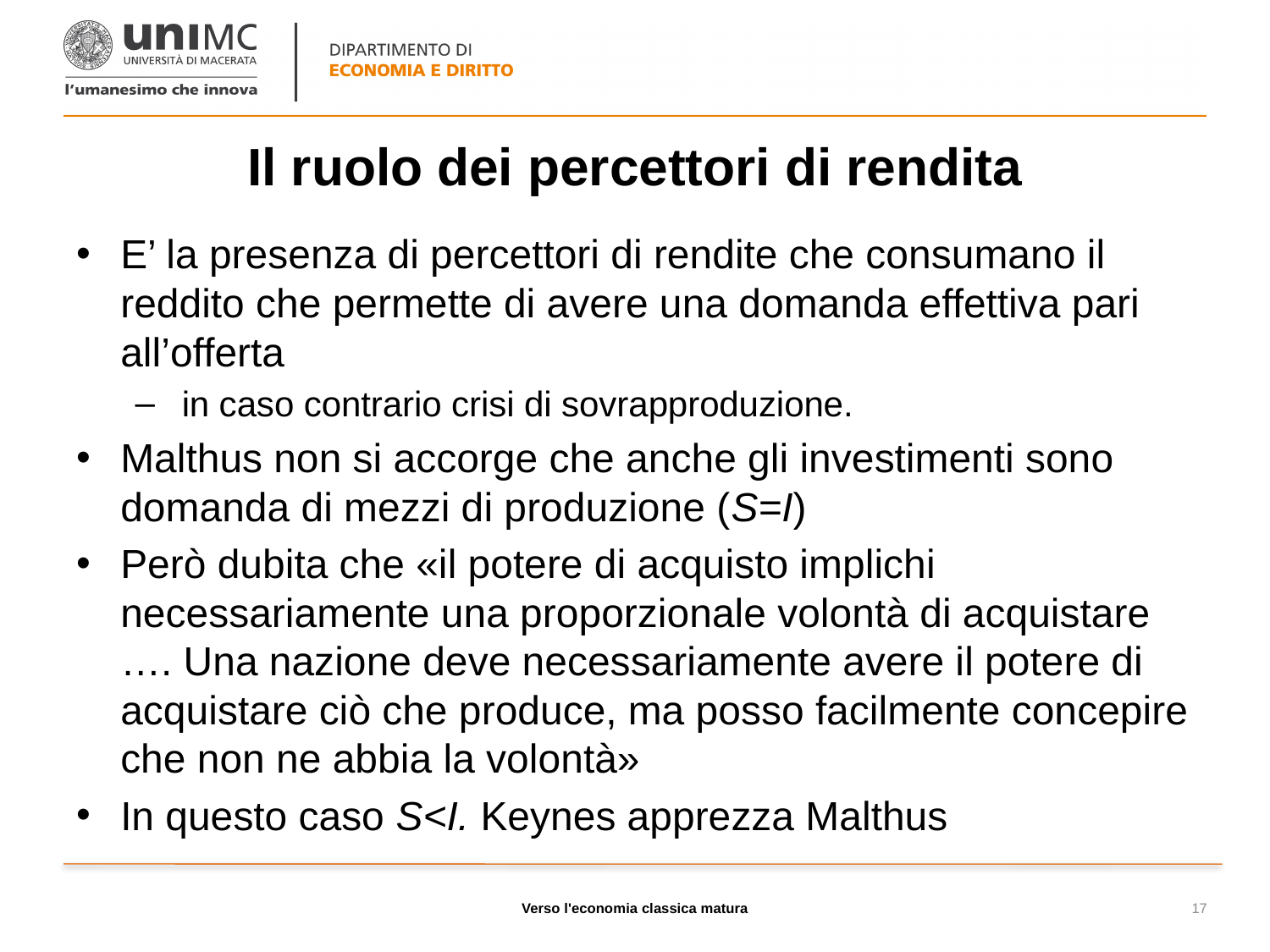

# Il ruolo dei percettori di rendita
E’ la presenza di percettori di rendite che consumano il reddito che permette di avere una domanda effettiva pari all’offerta
 in caso contrario crisi di sovrapproduzione.
Malthus non si accorge che anche gli investimenti sono domanda di mezzi di produzione (S=I)
Però dubita che «il potere di acquisto implichi necessariamente una proporzionale volontà di acquistare …. Una nazione deve necessariamente avere il potere di acquistare ciò che produce, ma posso facilmente concepire che non ne abbia la volontà»
In questo caso S<I. Keynes apprezza Malthus

Verso l'economia classica matura
17